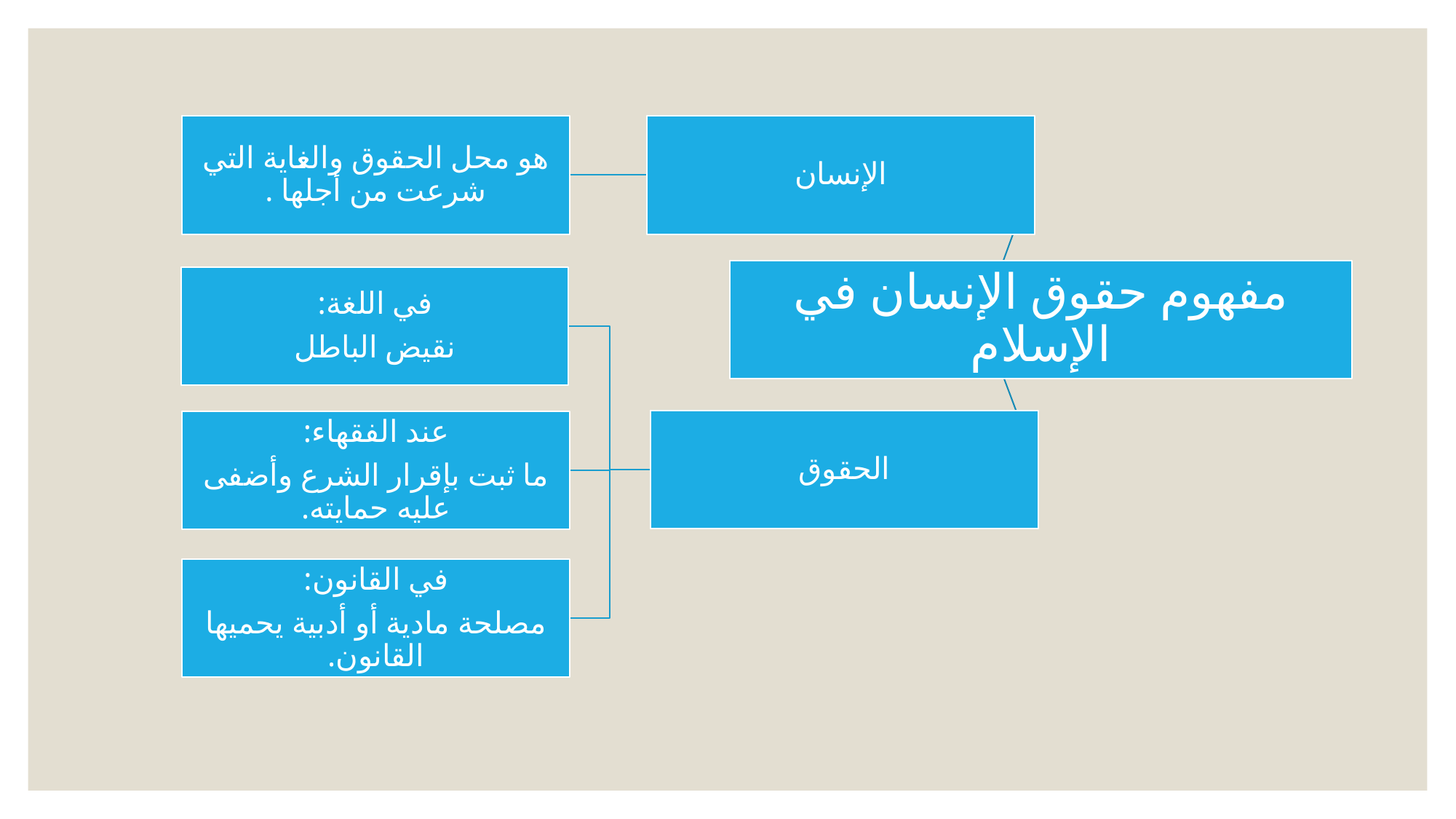

مفهوم حقوق الإنسان في الإسلام
الإنسان
هو محل الحقوق والغاية التي شرعت من أجلها .
الحقوق
في اللغة:
نقيض الباطل
عند الفقهاء:
ما ثبت بإقرار الشرع وأضفى عليه حمايته.
في القانون:
مصلحة مادية أو أدبية يحميها القانون.